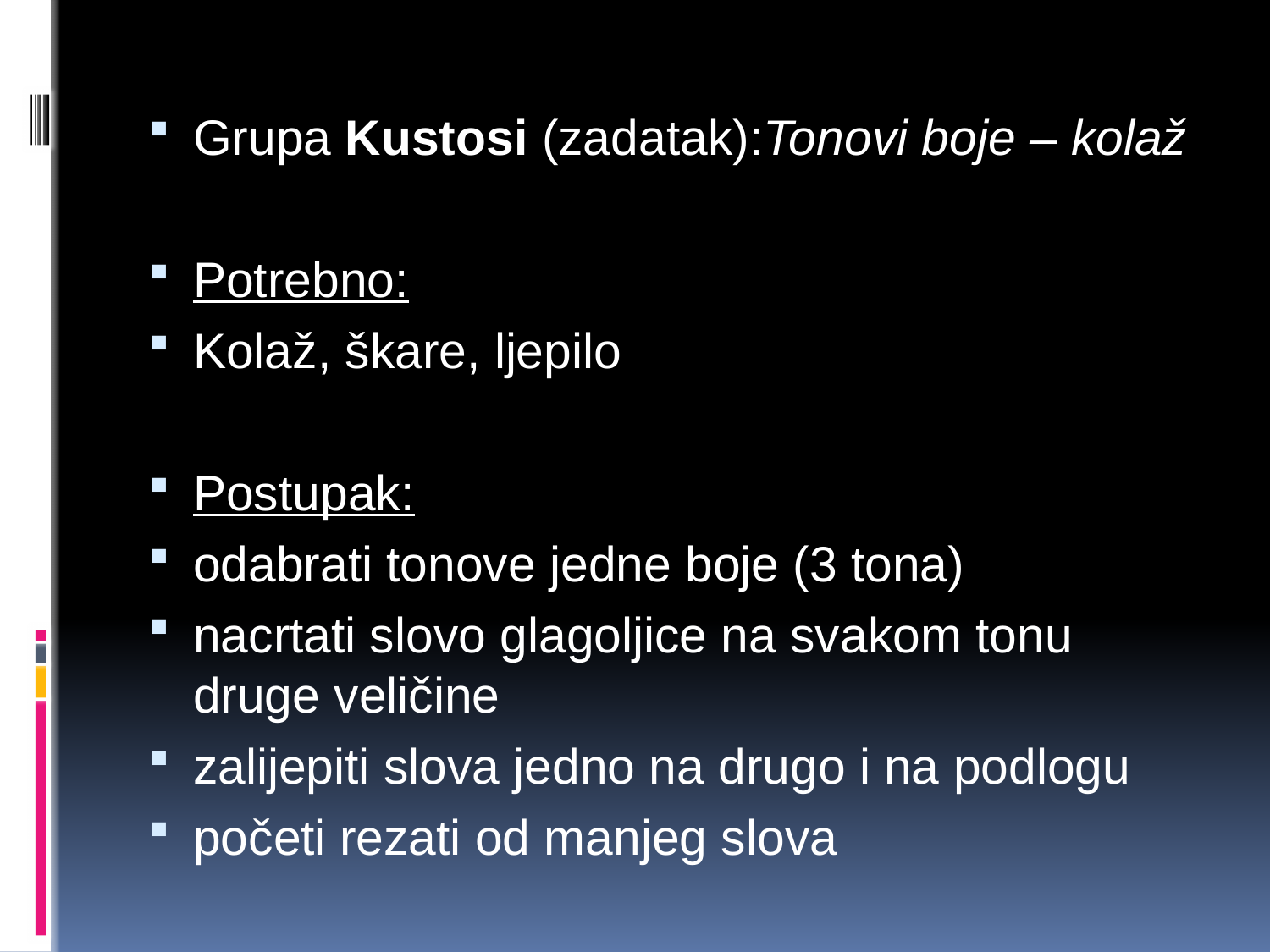

Grupa Kustosi (zadatak):Tonovi boje – kolaž

Potrebno:
Kolaž, škare, ljepilo

Postupak:
odabrati tonove jedne boje (3 tona)
nacrtati slovo glagoljice na svakom tonu druge veličine
zalijepiti slova jedno na drugo i na podlogu
početi rezati od manjeg slova